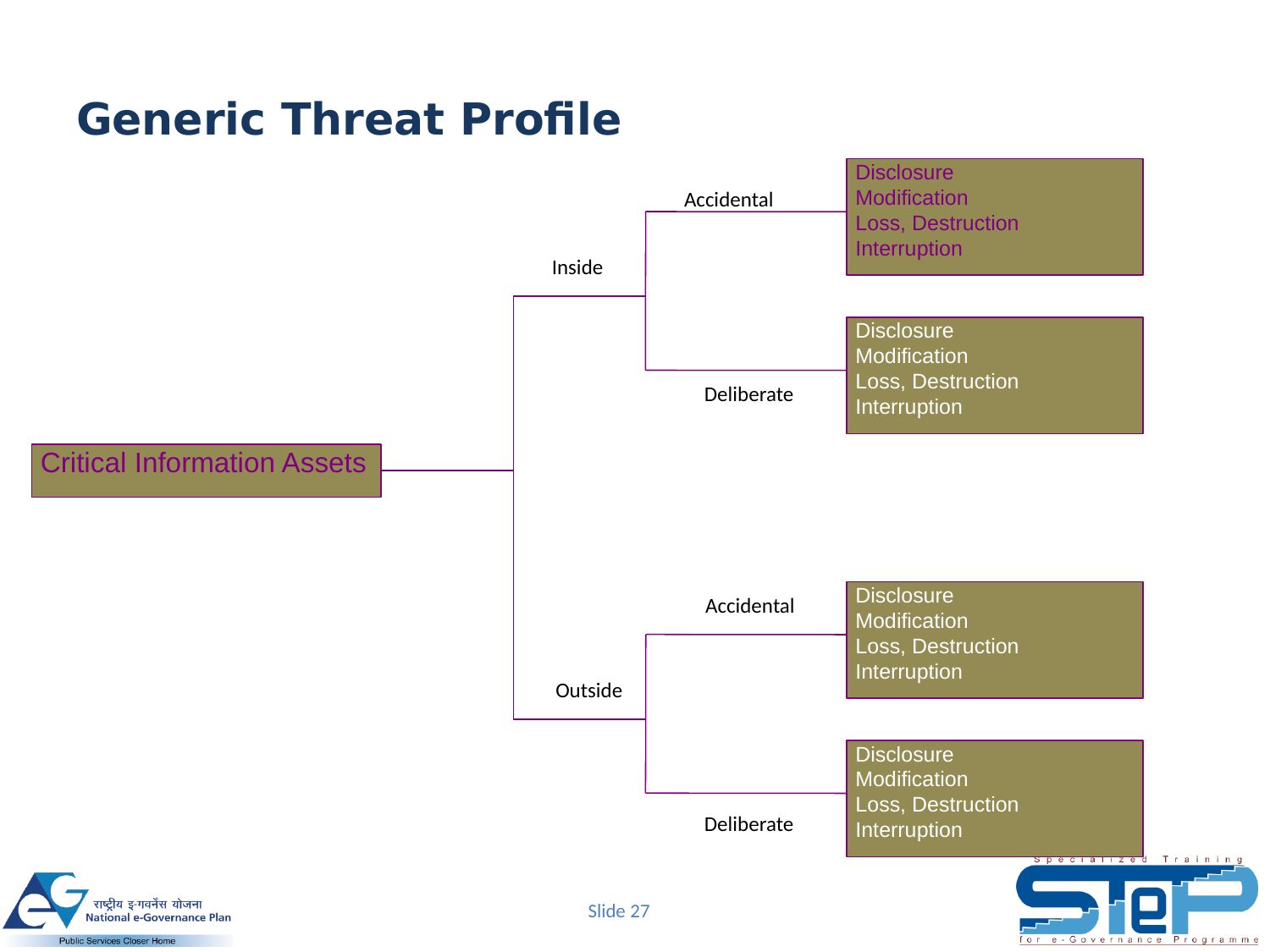

# Generic Threat Profile
Disclosure
Modification
Loss, Destruction
Interruption
Accidental
Inside
Disclosure
Modification
Loss, Destruction
Interruption
Deliberate
Critical Information Assets
Disclosure
Modification
Loss, Destruction
Interruption
Accidental
Outside
Disclosure
Modification
Loss, Destruction
Interruption
Deliberate